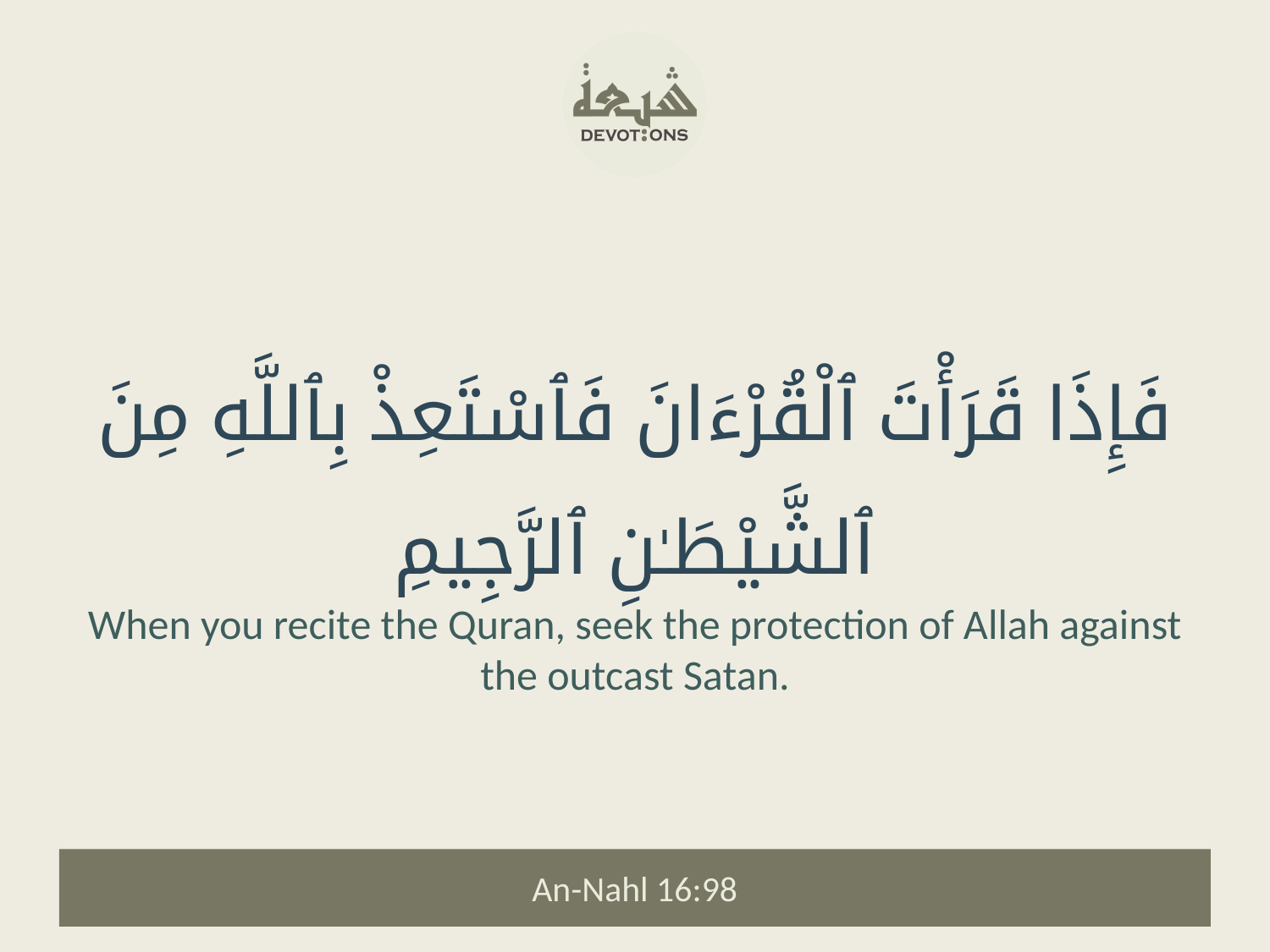

فَإِذَا قَرَأْتَ ٱلْقُرْءَانَ فَٱسْتَعِذْ بِٱللَّهِ مِنَ ٱلشَّيْطَـٰنِ ٱلرَّجِيمِ
When you recite the Quran, seek the protection of Allah against the outcast Satan.
An-Nahl 16:98